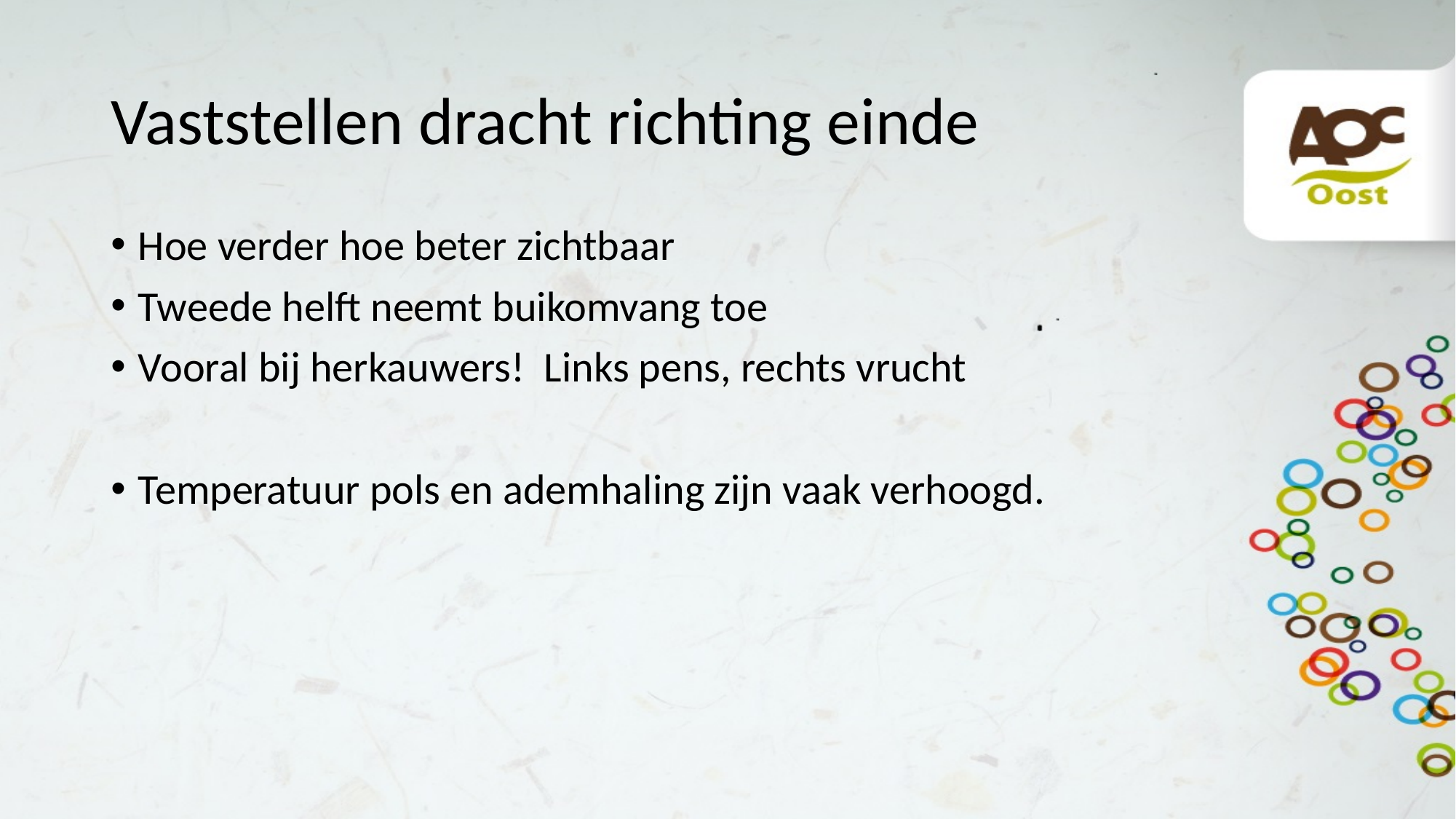

# Vaststellen dracht richting einde
Hoe verder hoe beter zichtbaar
Tweede helft neemt buikomvang toe
Vooral bij herkauwers!  Links pens, rechts vrucht

Temperatuur pols en ademhaling zijn vaak verhoogd.